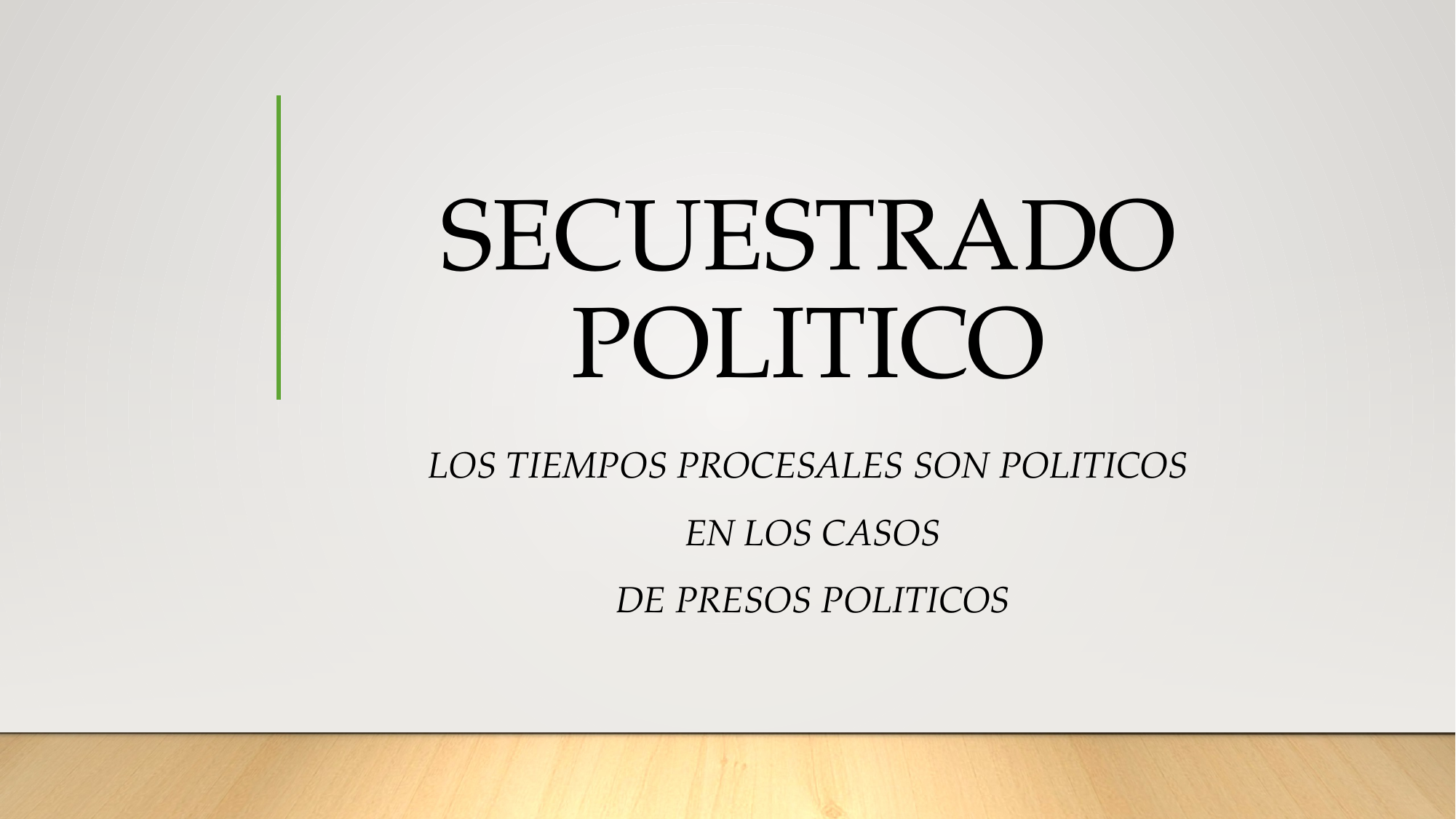

# SECUESTRADO POLITICO
LOS TIEMPOS PROCESALES SON POLITICOS
 EN LOS CASOS
 DE PRESOS POLITICOS